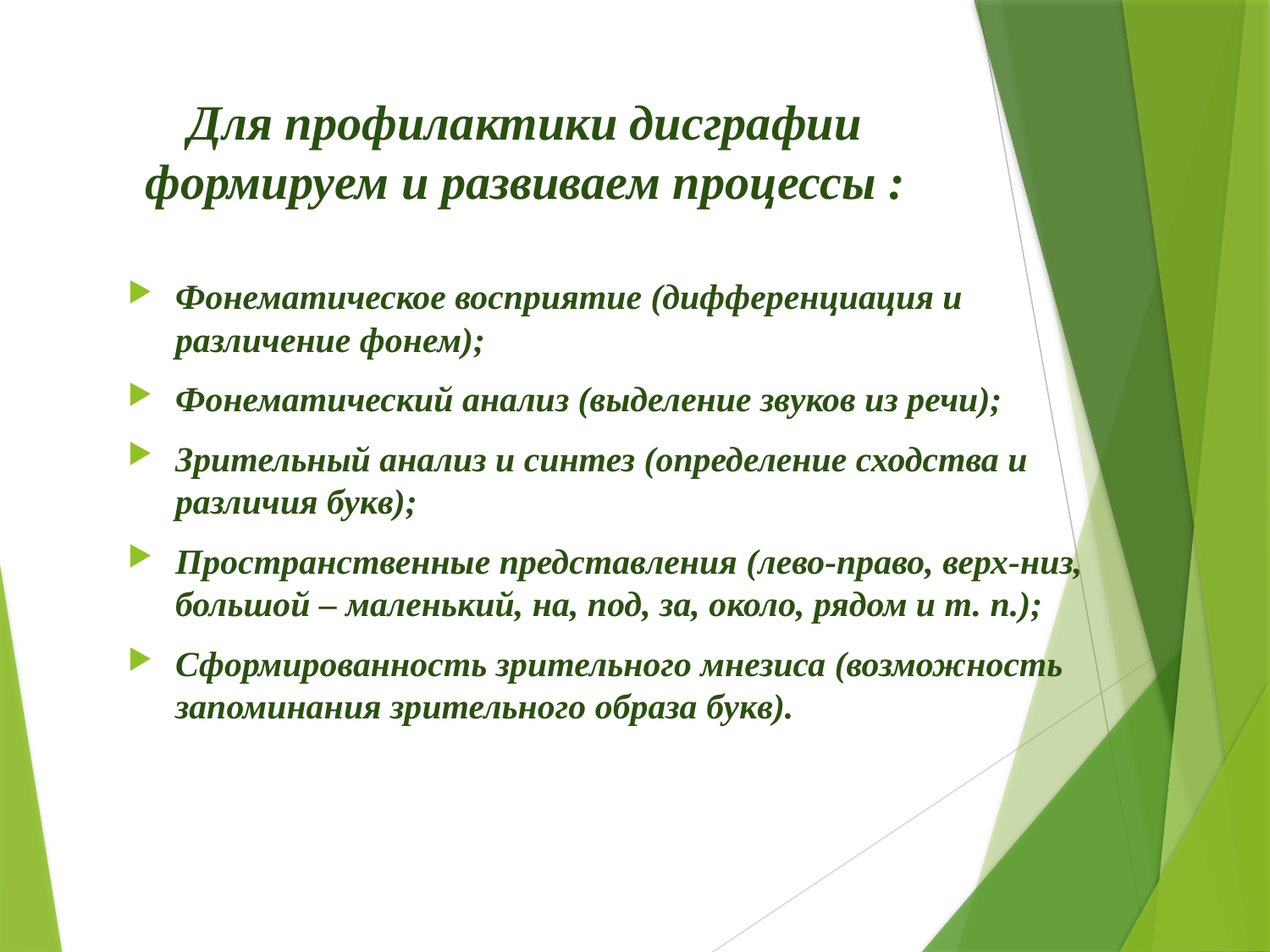

# Для профилактики дисграфии формируем и развиваем процессы :
Фонематическое восприятие (дифференциация и различение фонем);
Фонематический анализ (выделение звуков из речи);
Зрительный анализ и синтез (определение сходства и различия букв);
Пространственные представления (лево-право, верх-низ, большой – маленький, на, под, за, около, рядом и т. п.);
Сформированность зрительного мнезиса (возможность запоминания зрительного образа букв).